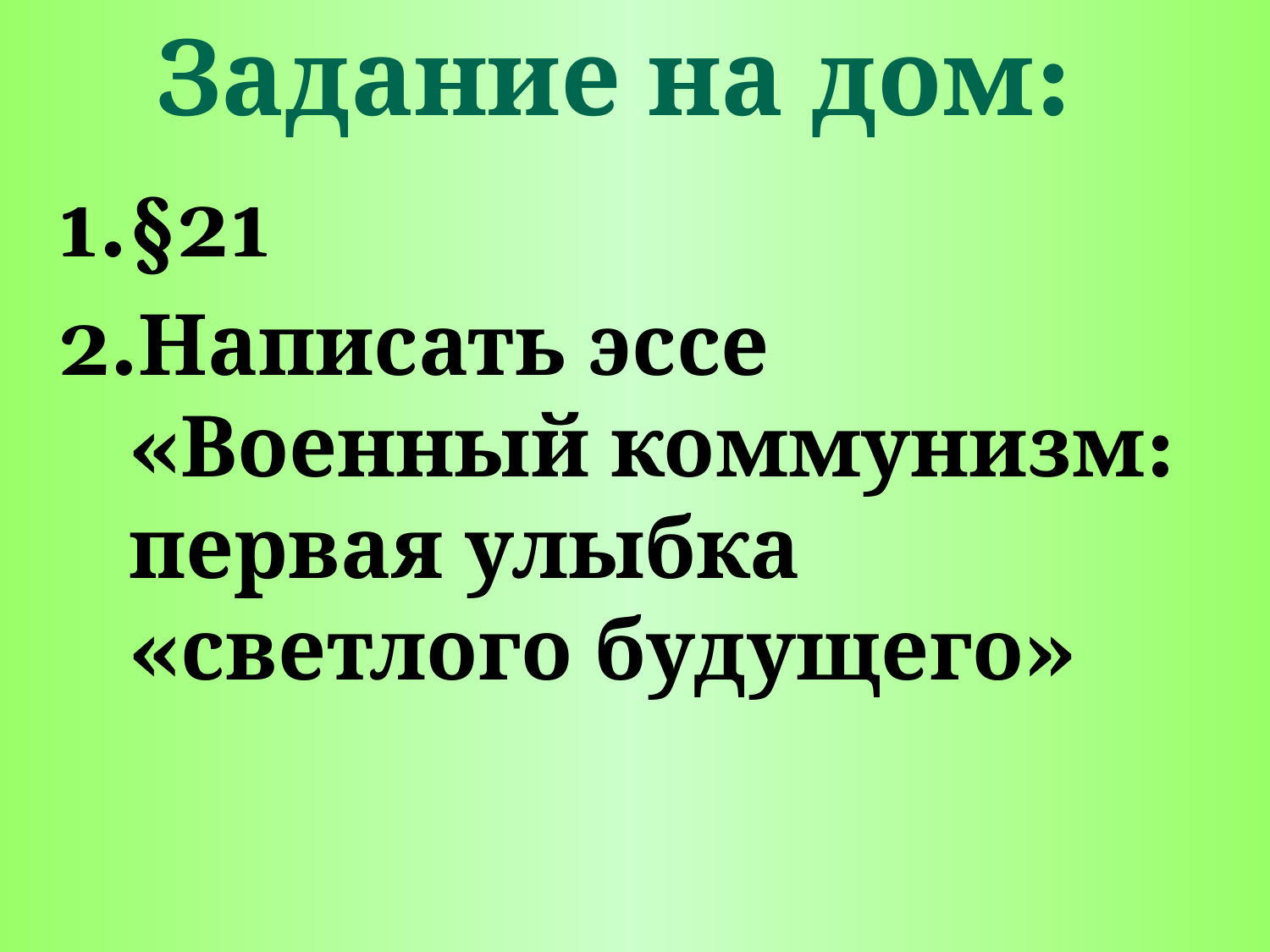

# Задание на дом:
§21
Написать эссе  «Военный коммунизм: первая улыбка «светлого будущего»